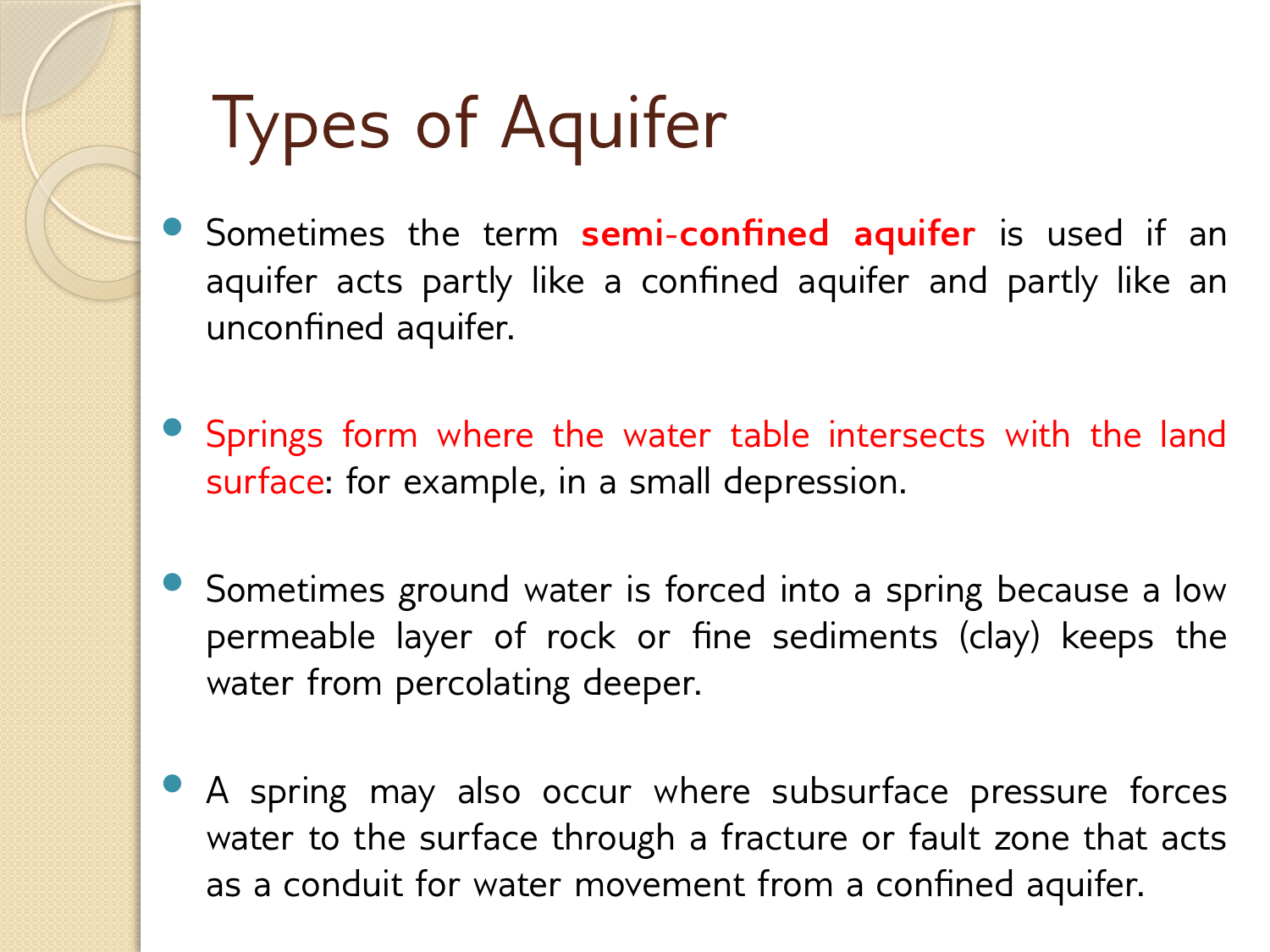

# Types of Aquifer
Sometimes the term semi-confined aquifer is used if an aquifer acts partly like a confined aquifer and partly like an unconfined aquifer.

Springs form where the water table intersects with the land surface: for example, in a small depression.

Sometimes ground water is forced into a spring because a low permeable layer of rock or fine sediments (clay) keeps the water from percolating deeper.

A spring may also occur where subsurface pressure forces water to the surface through a fracture or fault zone that acts as a conduit for water movement from a confined aquifer.